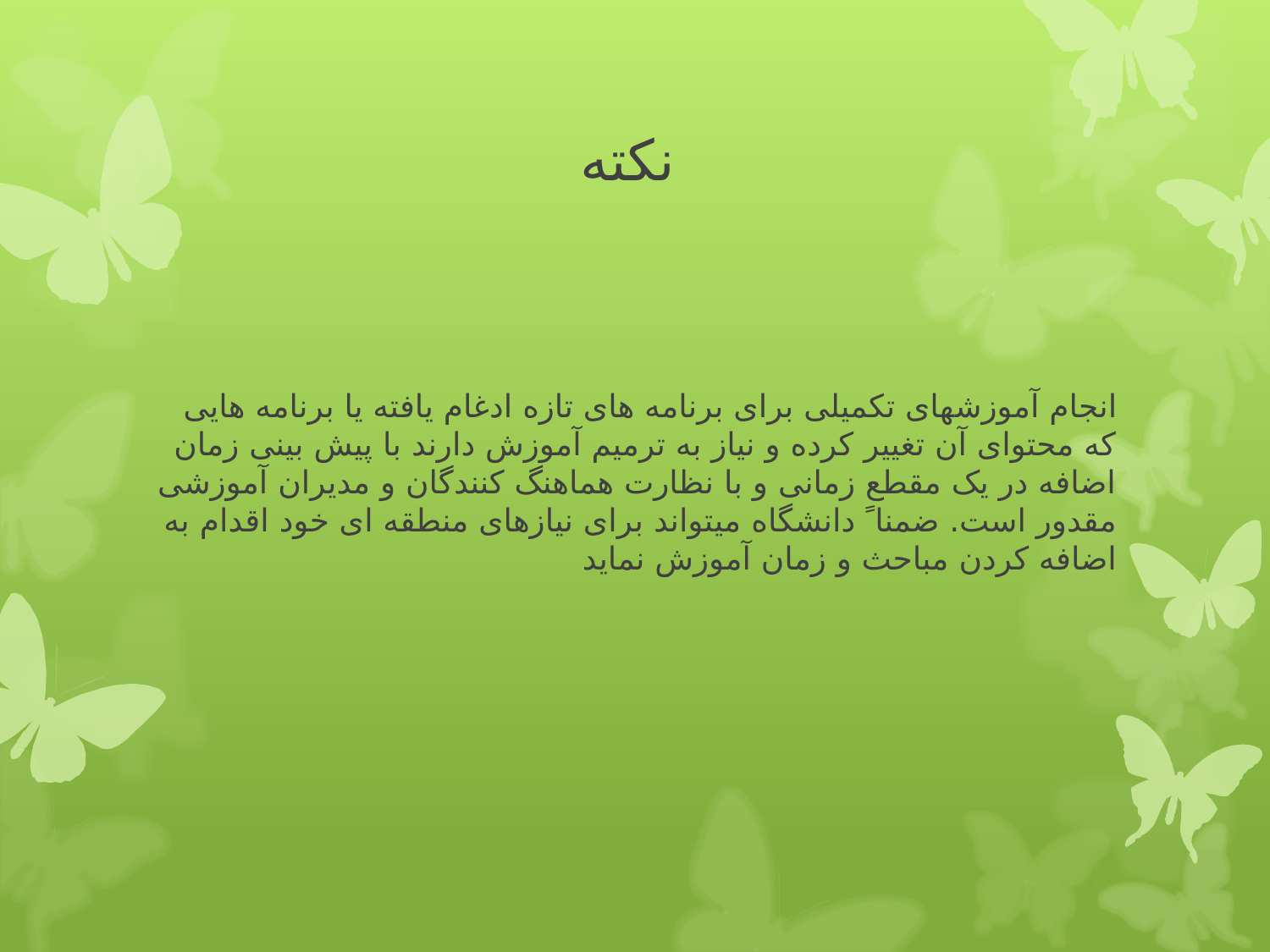

# نکته
انجام آموزش­های تکمیلی برای برنامه های تازه ادغام یافته یا برنامه هایی که محتوای آن تغییر کرده و نیاز به ترمیم آموزش دارند با پیش بینی زمان اضافه در یک مقطع زمانی و با نظارت هماهنگ کنندگان و مدیران آموزشی مقدور است. ضمنا ً دانشگاه می­تواند برای نیازهای منطقه ای خود اقدام به اضافه کردن مباحث و زمان آموزش نماید